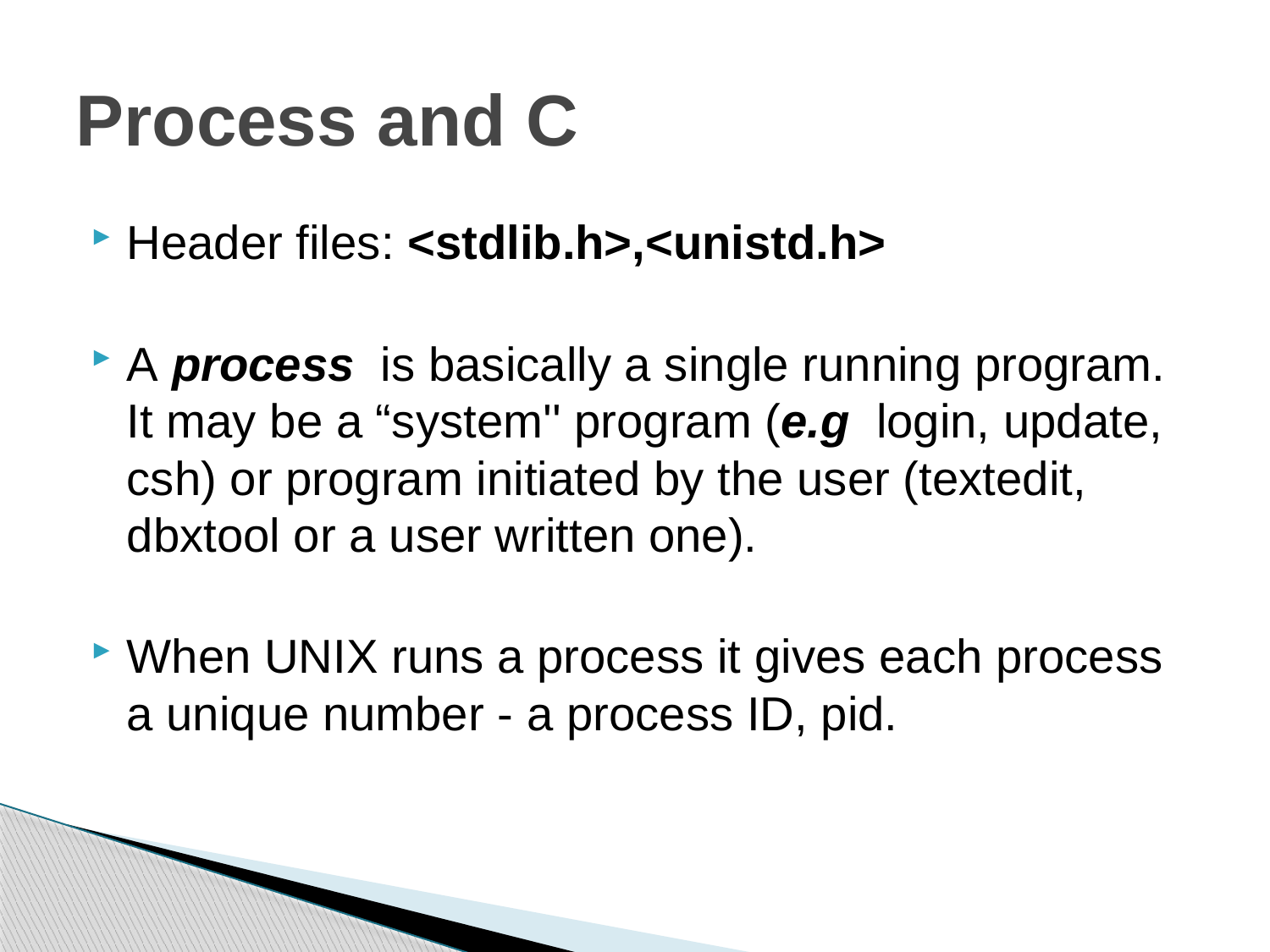

# Process and С
Header files: <stdlib.h>,<unistd.h>
A process  is basically a single running program. It may be a “system'' program (e.g  login, update, csh) or program initiated by the user (textedit, dbxtool or a user written one).
When UNIX runs a process it gives each process a unique number - a process ID, pid.